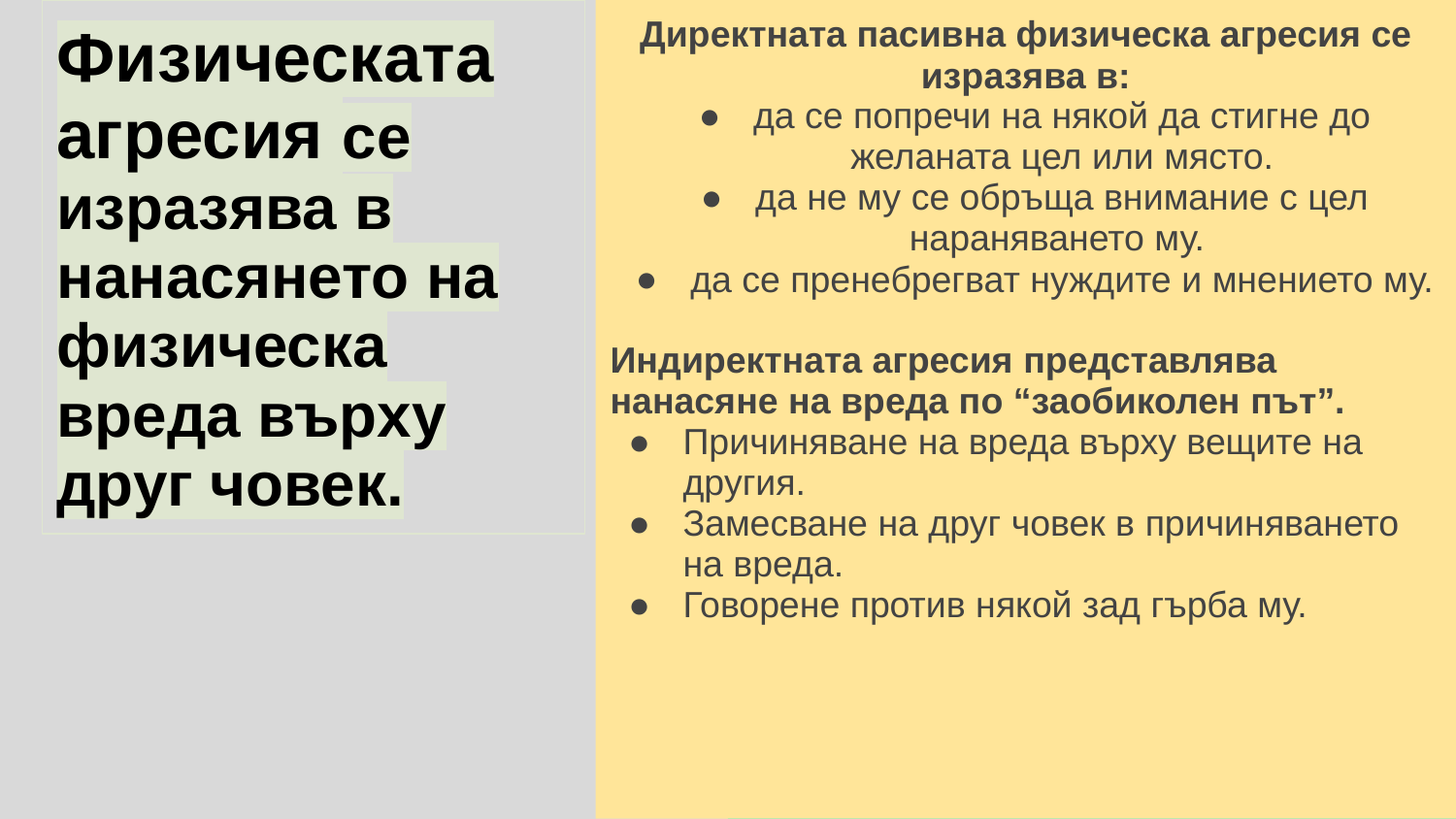

# Физическата агресия се изразява в нанасянето на физическа вреда върху друг човек.
Директната пасивна физическа агресия се изразява в:
да се попречи на някой да стигне до желаната цел или място.
да не му се обръща внимание с цел нараняването му.
да се пренебрегват нуждите и мнението му.

Индиректната агресия представлява нанасяне на вреда по “заобиколен път”.
Причиняване на вреда върху вещите на другия.
Замесване на друг човек в причиняването на вреда.
Говорене против някой зад гърба му.